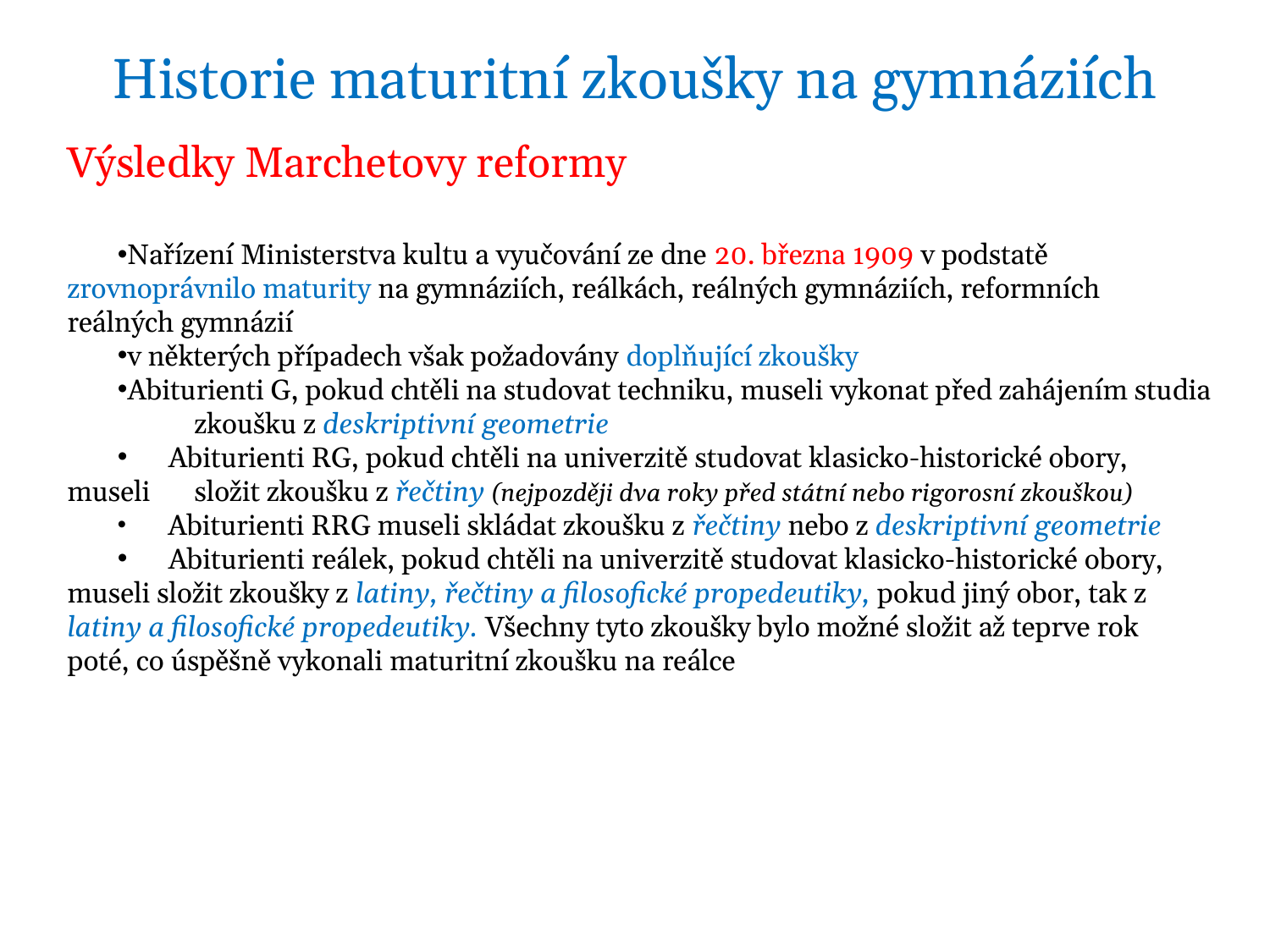

Historie maturitní zkoušky na gymnáziích
Výsledky Marchetovy reformy

Nařízení Ministerstva kultu a vyučování ze dne 20. března 1909 v podstatě 	zrovnoprávnilo maturity na gymnáziích, reálkách, reálných gymnáziích, reformních 	reálných gymnázií
v některých případech však požadovány doplňující zkoušky
Abiturienti G, pokud chtěli na studovat techniku, museli vykonat před zahájením studia 	zkoušku z deskriptivní geometrie
      Abiturienti RG, pokud chtěli na univerzitě studovat klasicko-historické obory, museli 	složit zkoušku z řečtiny (nejpozději dva roky před státní nebo rigorosní zkouškou)
       Abiturienti RRG museli skládat zkoušku z řečtiny nebo z deskriptivní geometrie
      Abiturienti reálek, pokud chtěli na univerzitě studovat klasicko-historické obory, 	museli složit zkoušky z latiny, řečtiny a filosofické propedeutiky, pokud jiný obor, tak z 	latiny a filosofické propedeutiky. Všechny tyto zkoušky bylo možné složit až teprve rok 	poté, co úspěšně vykonali maturitní zkoušku na reálce